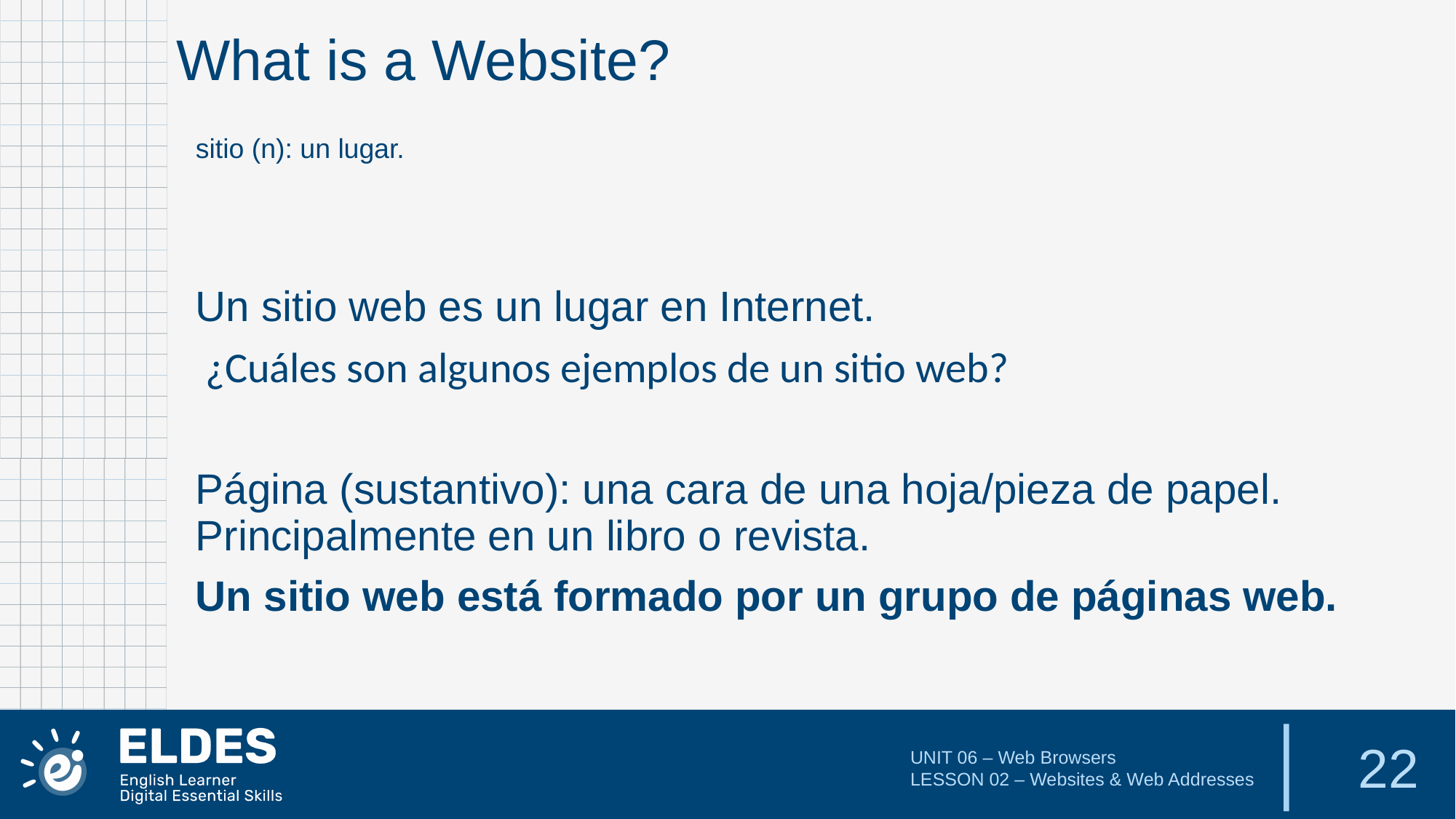

What is a Website?
sitio (n): un lugar.
Un sitio web es un lugar en Internet.
 ¿Cuáles son algunos ejemplos de un sitio web?

Página (sustantivo): una cara de una hoja/pieza de papel. Principalmente en un libro o revista.
Un sitio web está formado por un grupo de páginas web.
22
UNIT 06 – Web Browsers
LESSON 02 – Websites & Web Addresses